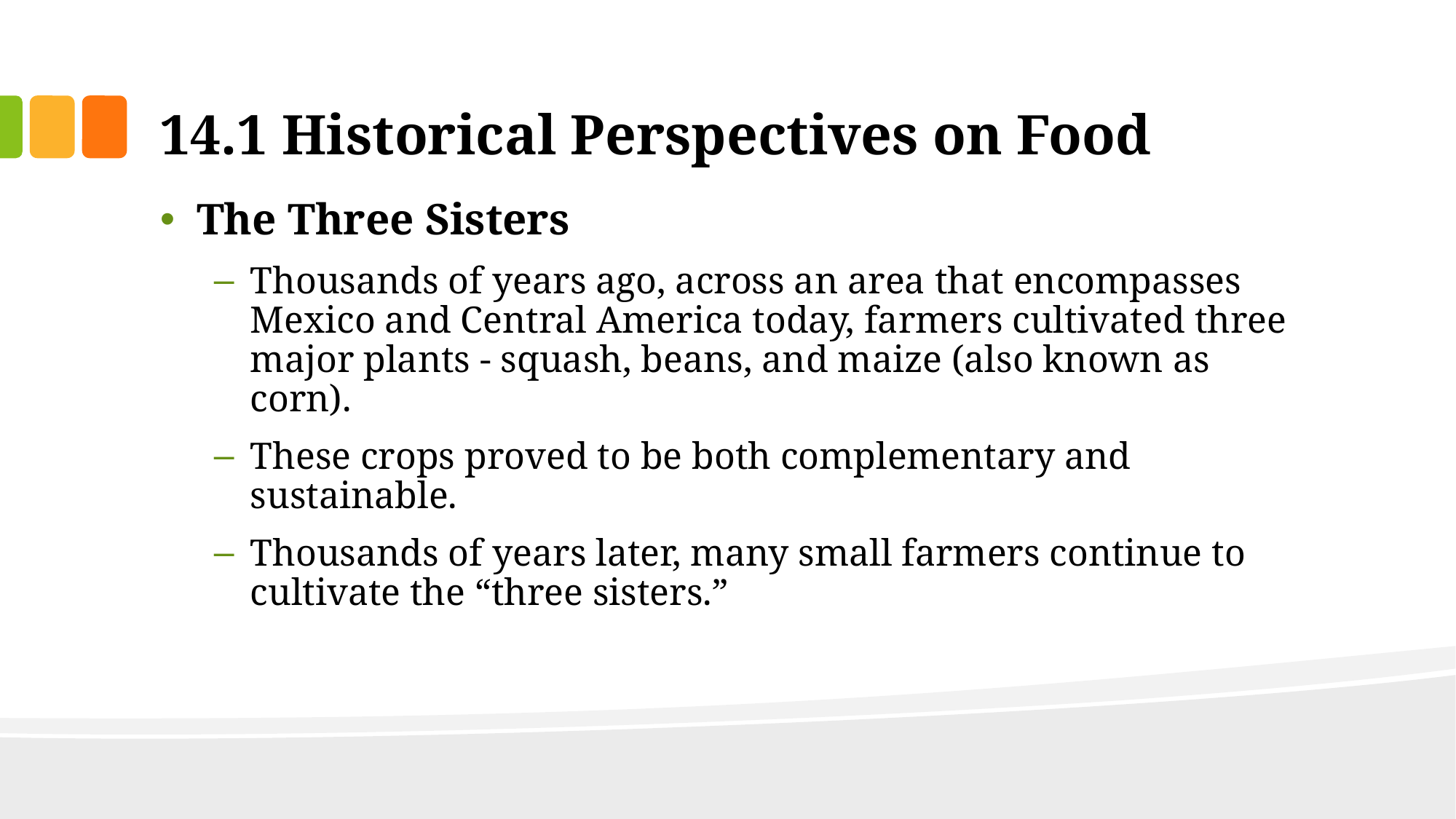

# 14.1 Historical Perspectives on Food
The Three Sisters
Thousands of years ago, across an area that encompasses Mexico and Central America today, farmers cultivated three major plants - squash, beans, and maize (also known as corn).
These crops proved to be both complementary and sustainable.
Thousands of years later, many small farmers continue to cultivate the “three sisters.”